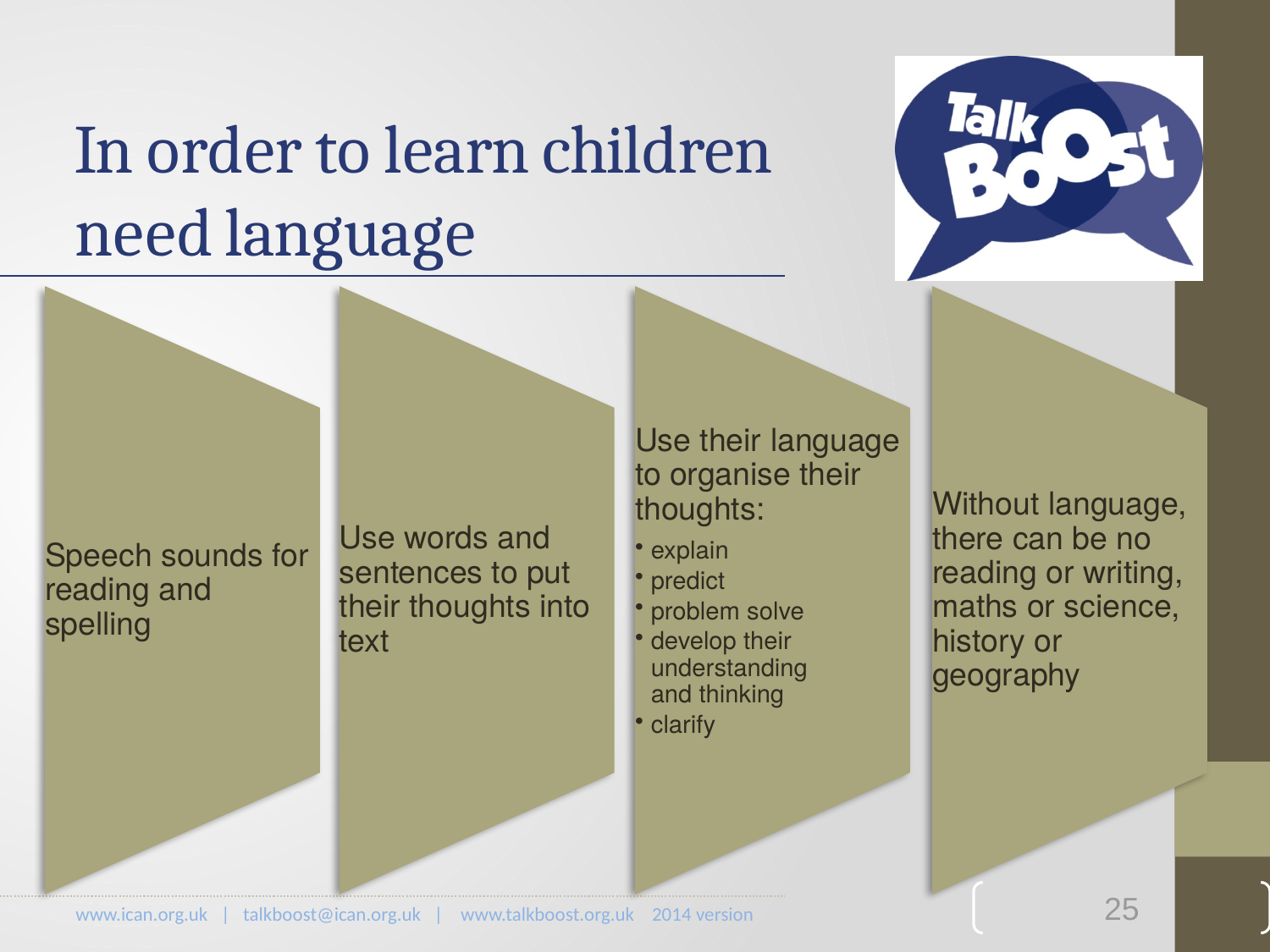

In order to learn children need language
Speech sounds for reading and spelling
Use words and sentences to put their thoughts into text
Use their language to organise their thoughts:
explain
predict
problem solve
develop their understanding
and thinking
clarify
Without language, there can be no reading or writing, maths or science, history or geography
25